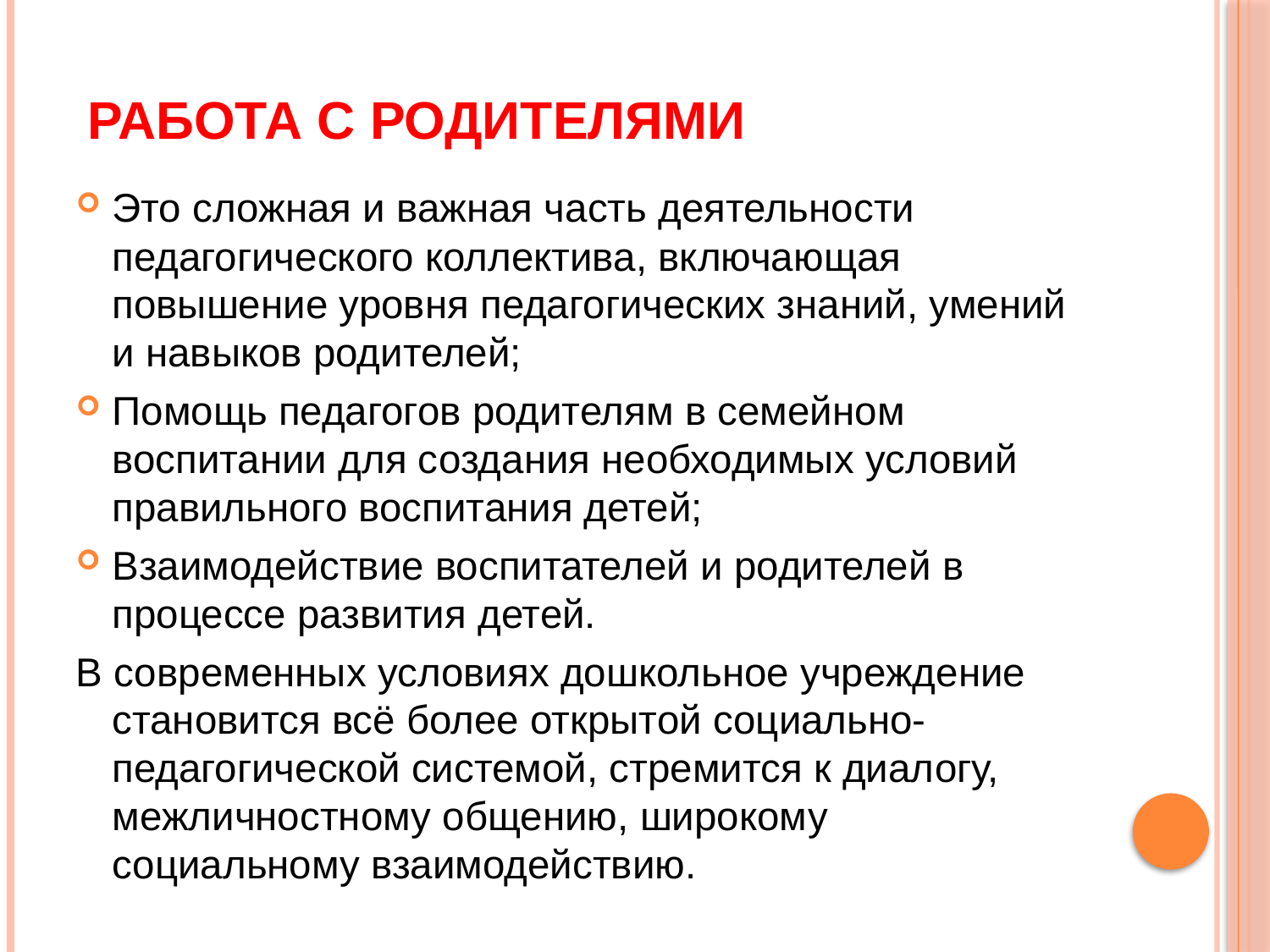

# Работа с родителями
Это сложная и важная часть деятельности педагогического коллектива, включающая повышение уровня педагогических знаний, умений и навыков родителей;
Помощь педагогов родителям в семейном воспитании для создания необходимых условий правильного воспитания детей;
Взаимодействие воспитателей и родителей в процессе развития детей.
В современных условиях дошкольное учреждение становится всё более открытой социально-педагогической системой, стремится к диалогу, межличностному общению, широкому социальному взаимодействию.